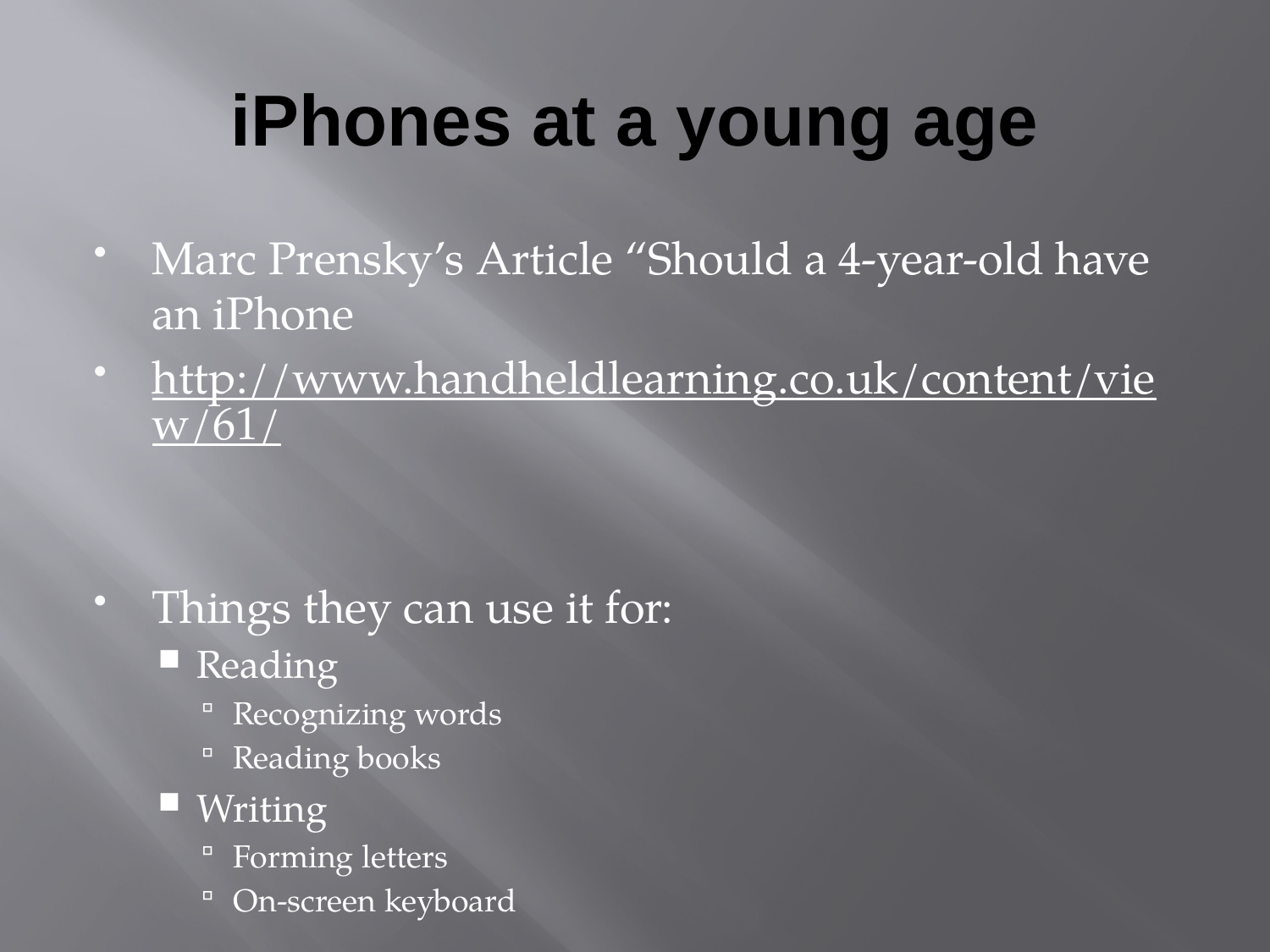

# iPhones at a young age
Marc Prensky’s Article “Should a 4-year-old have an iPhone
http://www.handheldlearning.co.uk/content/view/61/

Things they can use it for:
Reading
Recognizing words
Reading books
Writing
Forming letters
On-screen keyboard